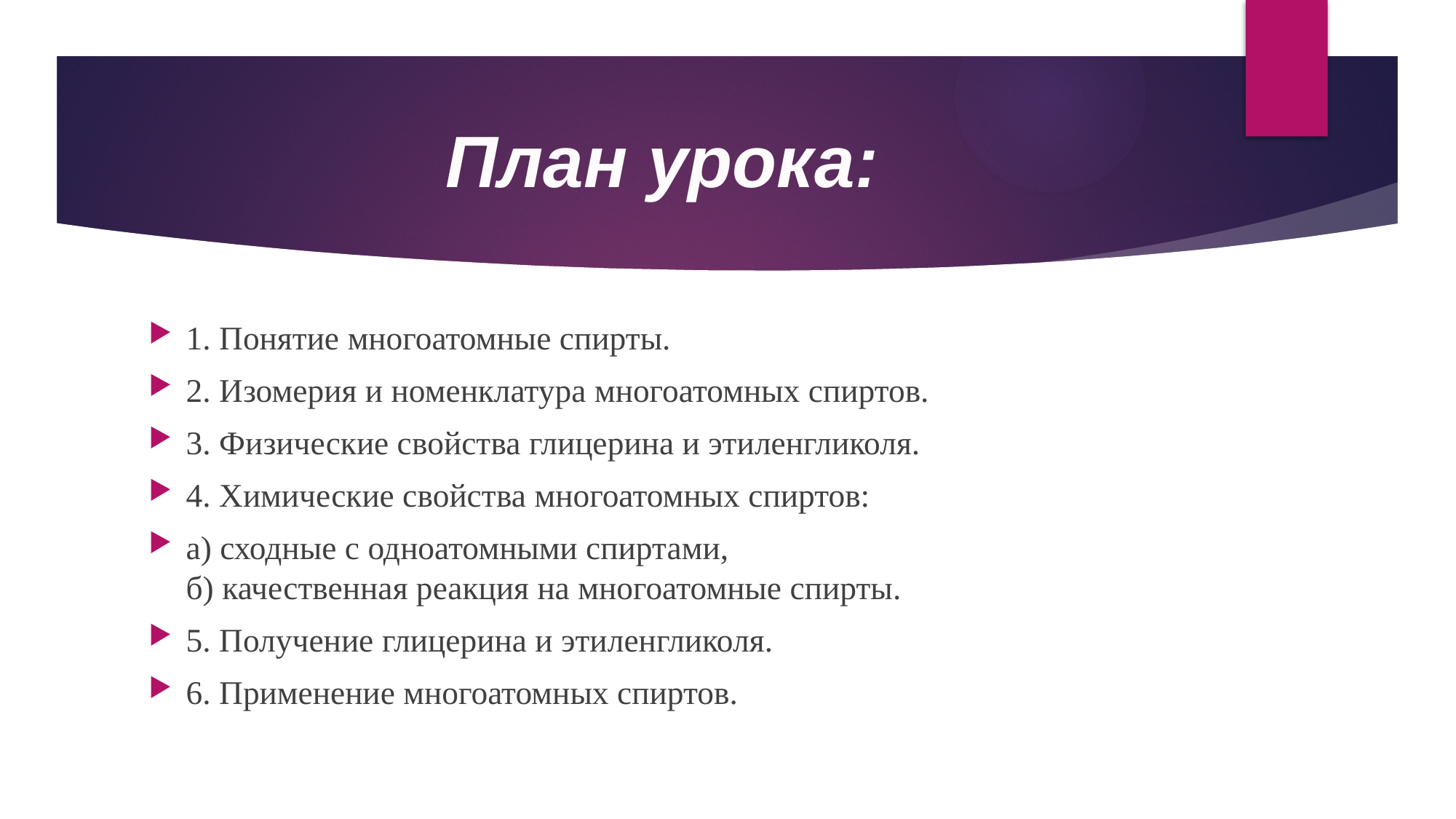

# План урока:
1. Понятие многоатомные спирты.
2. Изомерия и номенклатура многоатомных спиртов.
3. Физические свойства глицерина и этиленгликоля.
4. Химические свойства многоатомных спиртов:
а) сходные с одноатомными спиртами,
б) качественная реакция на многоатомные спирты.
5. Получение глицерина и этиленгликоля.
6. Применение многоатомных спиртов.